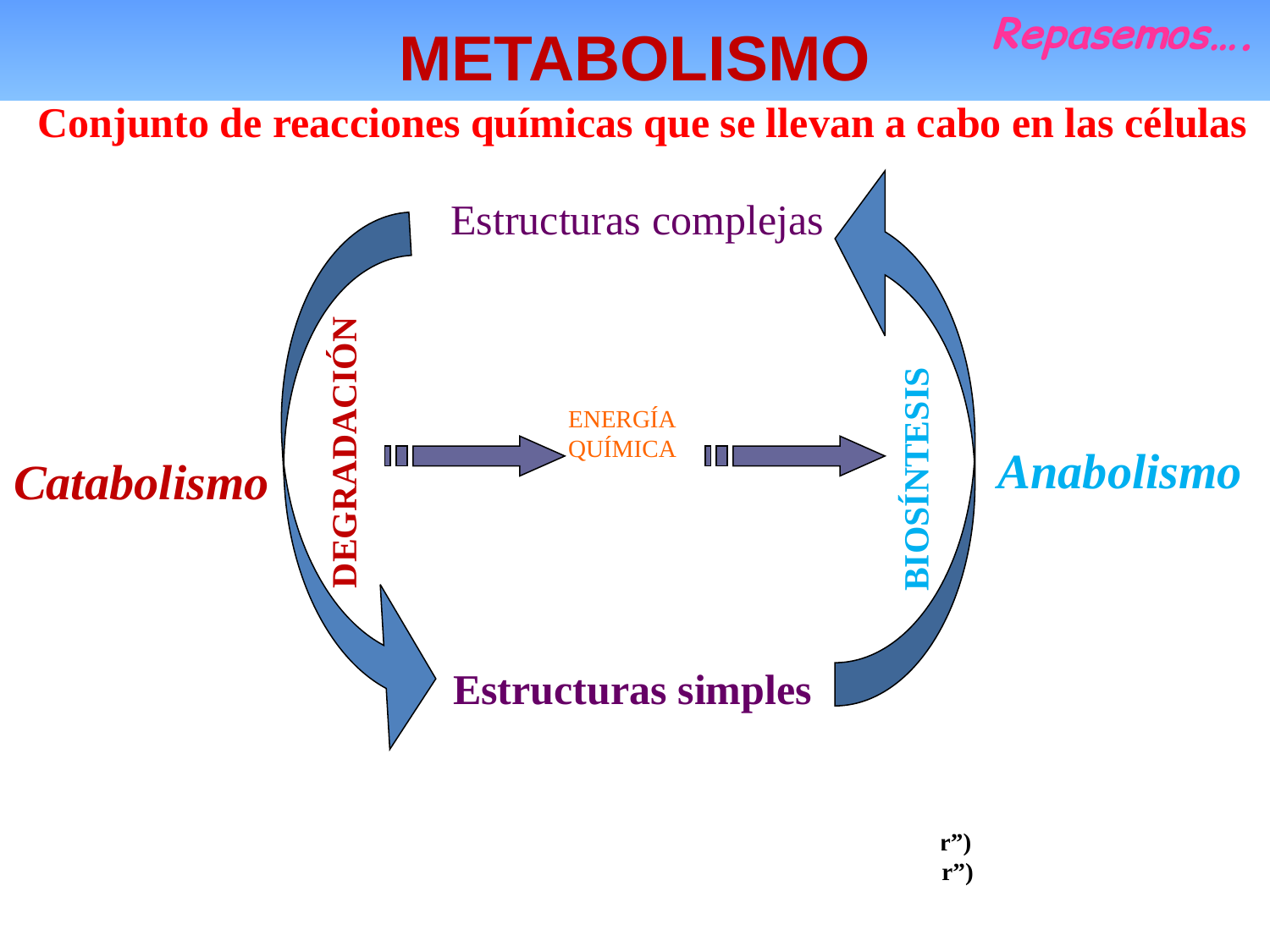

METABOLISMO
Repasemos….
Conjunto de reacciones químicas que se llevan a cabo en las células

BIOSÍNTESIS
Estructuras complejas

ENERGÍA
QUÍMICA
DEGRADACIÓN

Estructuras simples
Anabolismo
Catabolismo

(Anabolismo: del griego ana “hacia arriba” y ballein “lanzar”)
(Catabolismo: del griego kata “hacia abajo” y ballein “lanzar”)